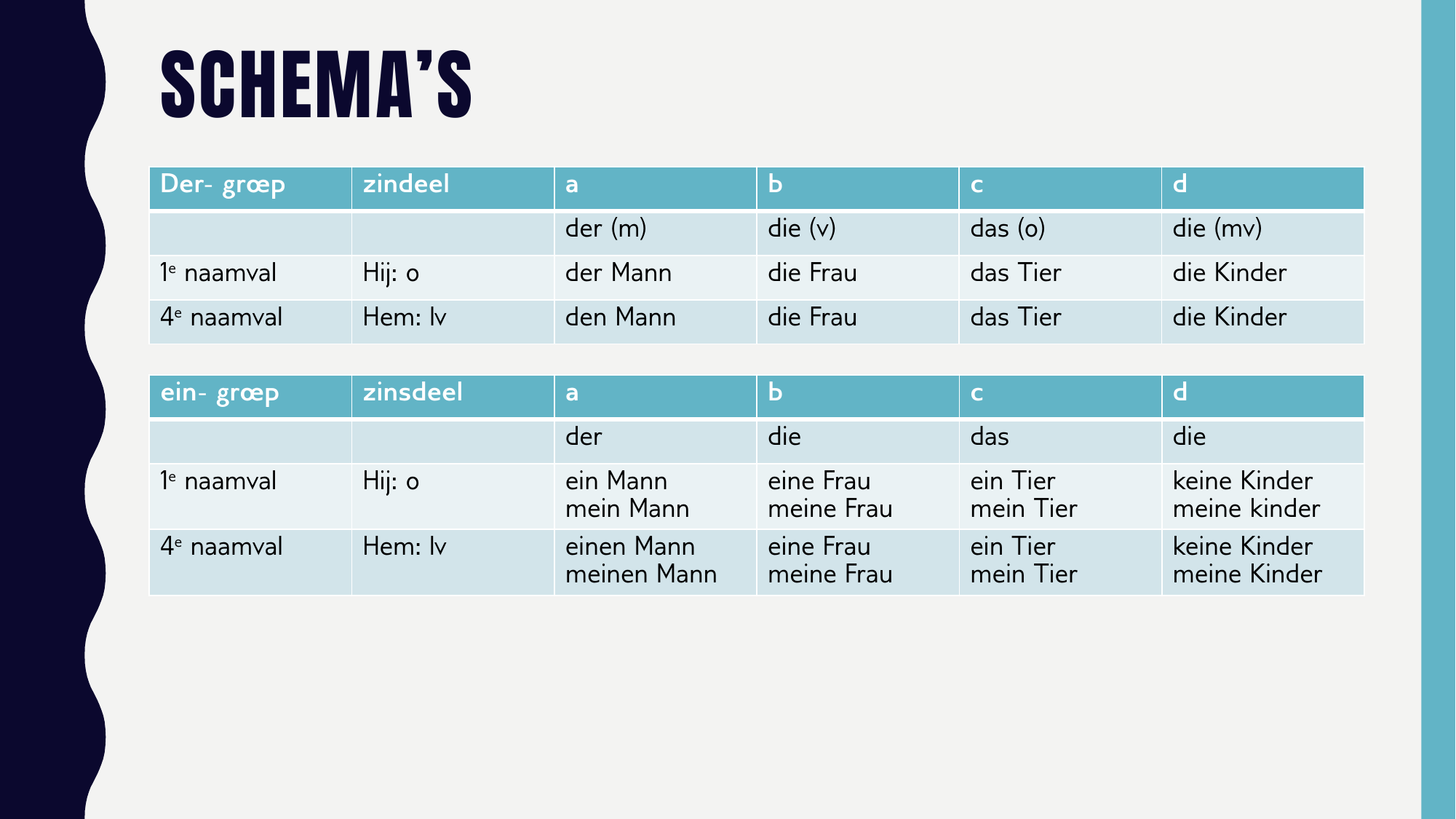

# Schema’s
| Der- groep | zindeel | a | b | c | d |
| --- | --- | --- | --- | --- | --- |
|  |  | der (m) | die (v) | das (o) | die (mv) |
| 1e naamval | Hij: o | der Mann | die Frau | das Tier | die Kinder |
| 4e naamval | Hem: lv | den Mann | die Frau | das Tier | die Kinder |
| ein- groep | zinsdeel | a | b | c | d |
| --- | --- | --- | --- | --- | --- |
|  |  | der | die | das | die |
| 1e naamval | Hij: o | ein Mann mein Mann | eine Frau meine Frau | ein Tier mein Tier | keine Kinder meine kinder |
| 4e naamval | Hem: lv | einen Mann meinen Mann | eine Frau meine Frau | ein Tier mein Tier | keine Kinder meine Kinder |